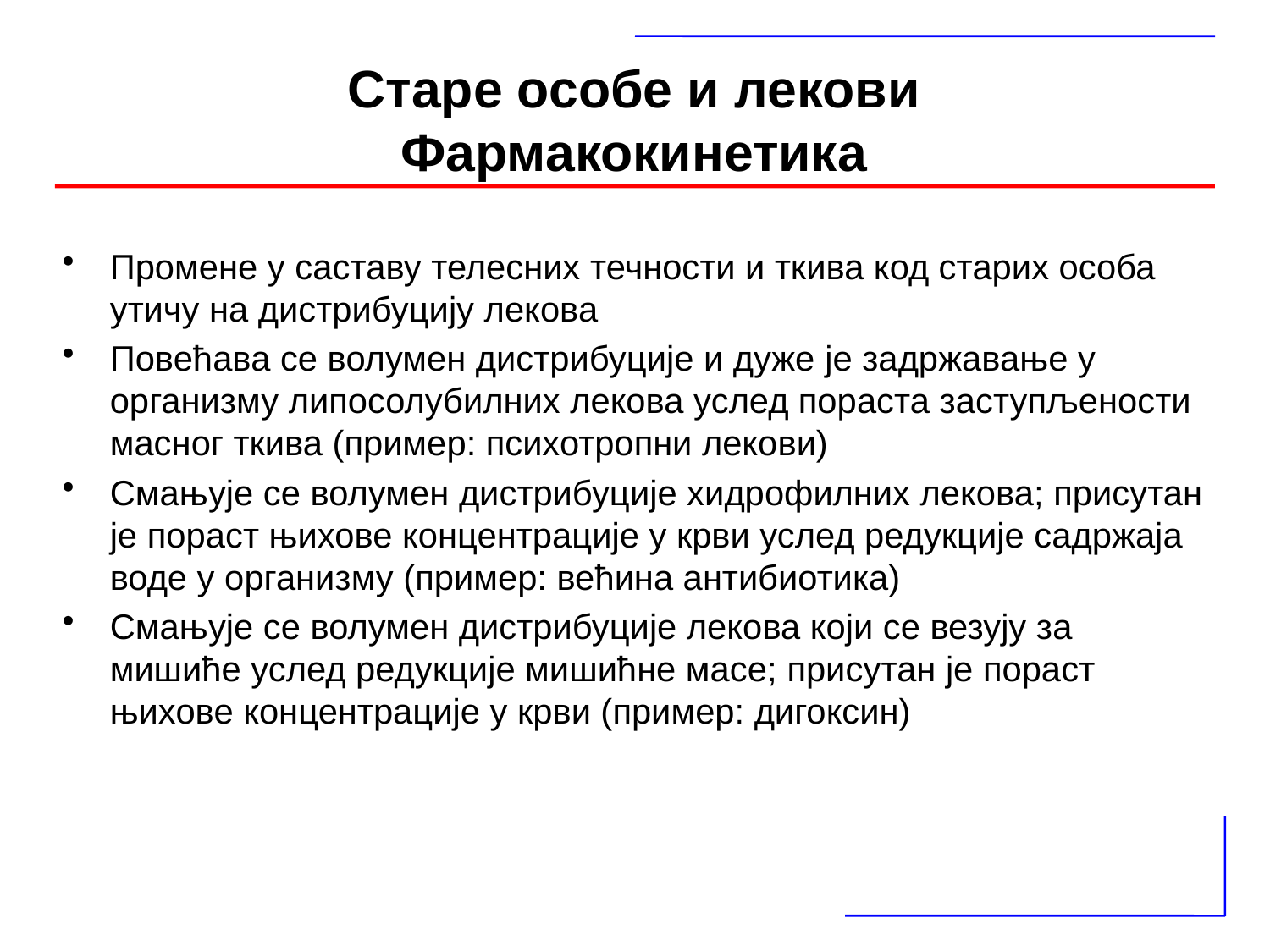

Старе особе и лекови
Фармакокинетика
Промене у саставу телесних течности и ткива код старих особа утичу на дистрибуцију лекова
Повећава се волумен дистрибуције и дуже je задржавање у организму липосолубилних лекова услед пораста заступљености масног ткива (пример: психотропни лекови)
Смањује се волумен дистрибуције хидрофилних лекова; присутан је пораст њихове концентрације у крви услед редукције садржаја воде у организму (пример: већина антибиотика)
Смањује се волумен дистрибуције лекова који се везују за мишиће услед редукције мишићне масе; присутан је пораст њихове концентрације у крви (пример: дигоксин)